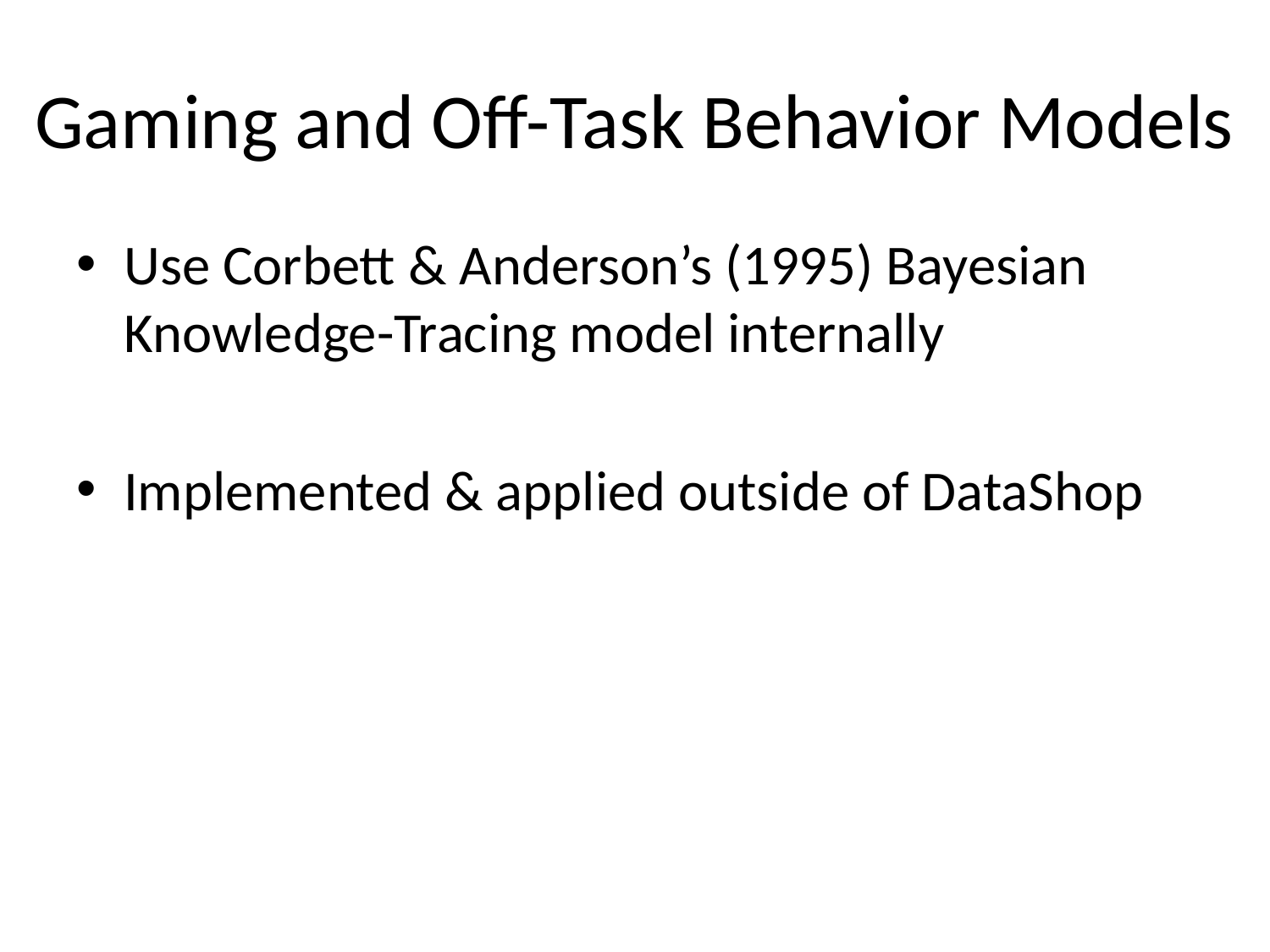

# Gaming and Off-Task Behavior Models
Use Corbett & Anderson’s (1995) Bayesian Knowledge-Tracing model internally

Implemented & applied outside of DataShop